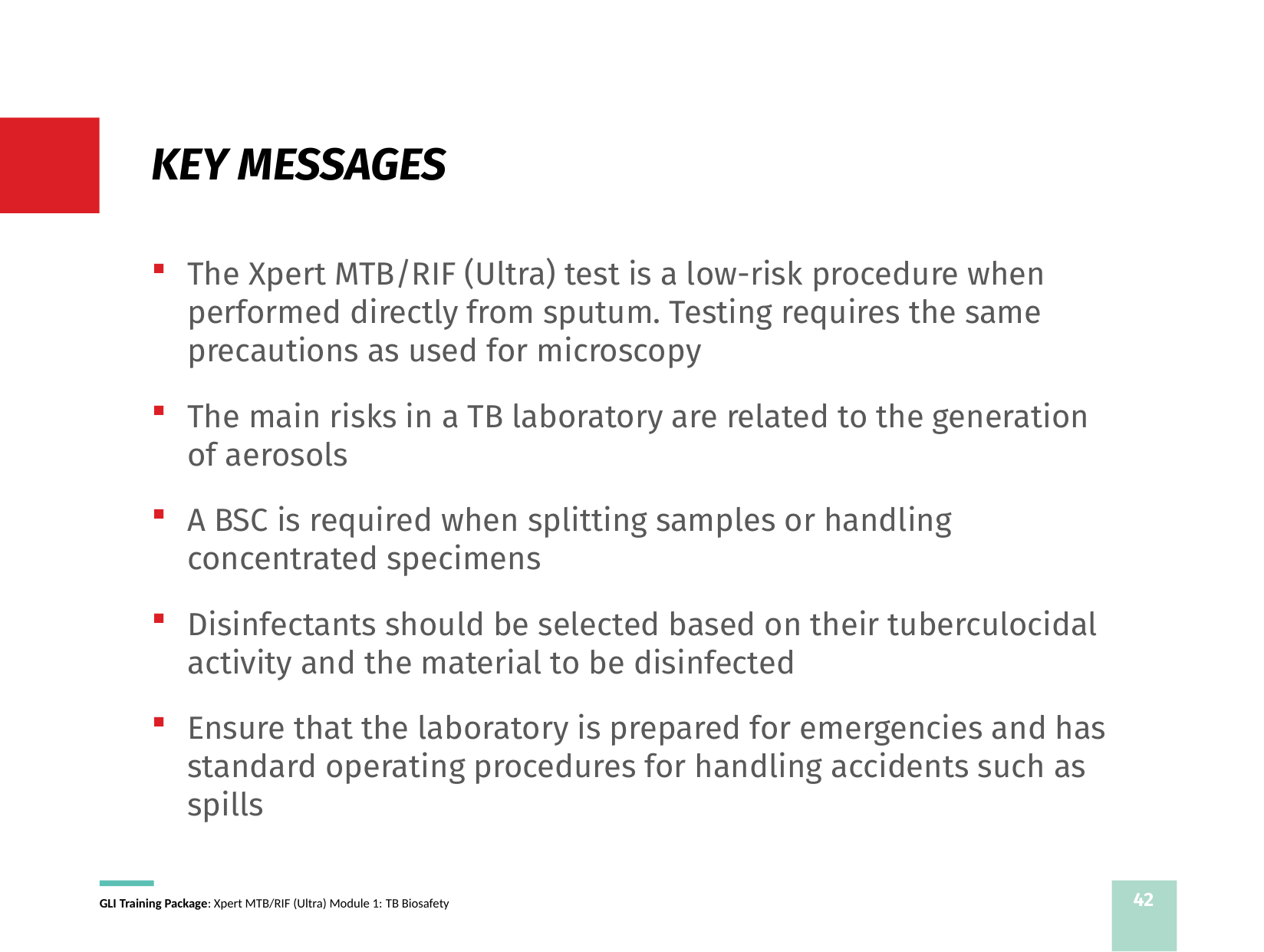

# KEY MESSAGES
The Xpert MTB/RIF (Ultra) test is a low-risk procedure when performed directly from sputum. Testing requires the same precautions as used for microscopy
The main risks in a TB laboratory are related to the generation of aerosols
A BSC is required when splitting samples or handling concentrated specimens
Disinfectants should be selected based on their tuberculocidal activity and the material to be disinfected
Ensure that the laboratory is prepared for emergencies and has standard operating procedures for handling accidents such as spills